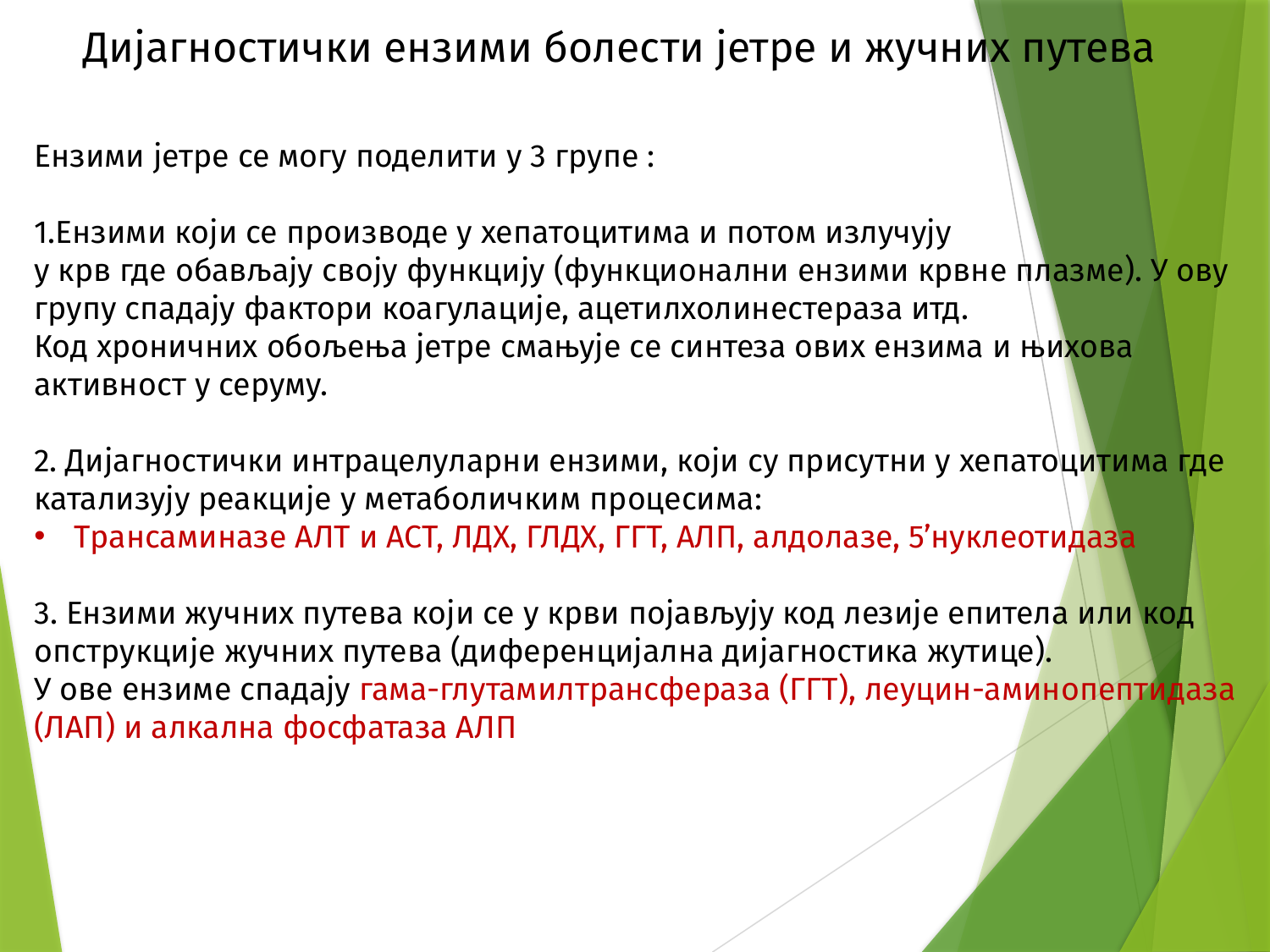

Дијагностички ензими болести јетре и жучних путева

Ензими јетре се могу поделити у 3 групе :

1.Ензими који се производе у хепатоцитима и потом излучују
у крв где обављају своју функцију (функционални ензими крвне плазме). У ову групу спадају фактори коагулације, ацетилхолинестераза итд.
Код хроничних обољења јетре смањује се синтеза ових ензима и њихова активност у серуму.

2. Дијагностички интрацелуларни ензими, који су присутни у хепатоцитима где
катализују реакције у метаболичким процесима:
Трансаминазе АЛТ и АСТ, ЛДХ, ГЛДХ, ГГТ, АЛП, алдолазе, 5’нуклеотидаза

3. Ензими жучних путева који се у крви појављују код лезије епитела или код опструкције жучних путева (диференцијална дијагностика жутице).
У ове ензиме спадају гама-глутамилтрансфераза (ГГТ), леуцин-аминопептидаза (ЛАП) и алкална фосфатаза АЛП